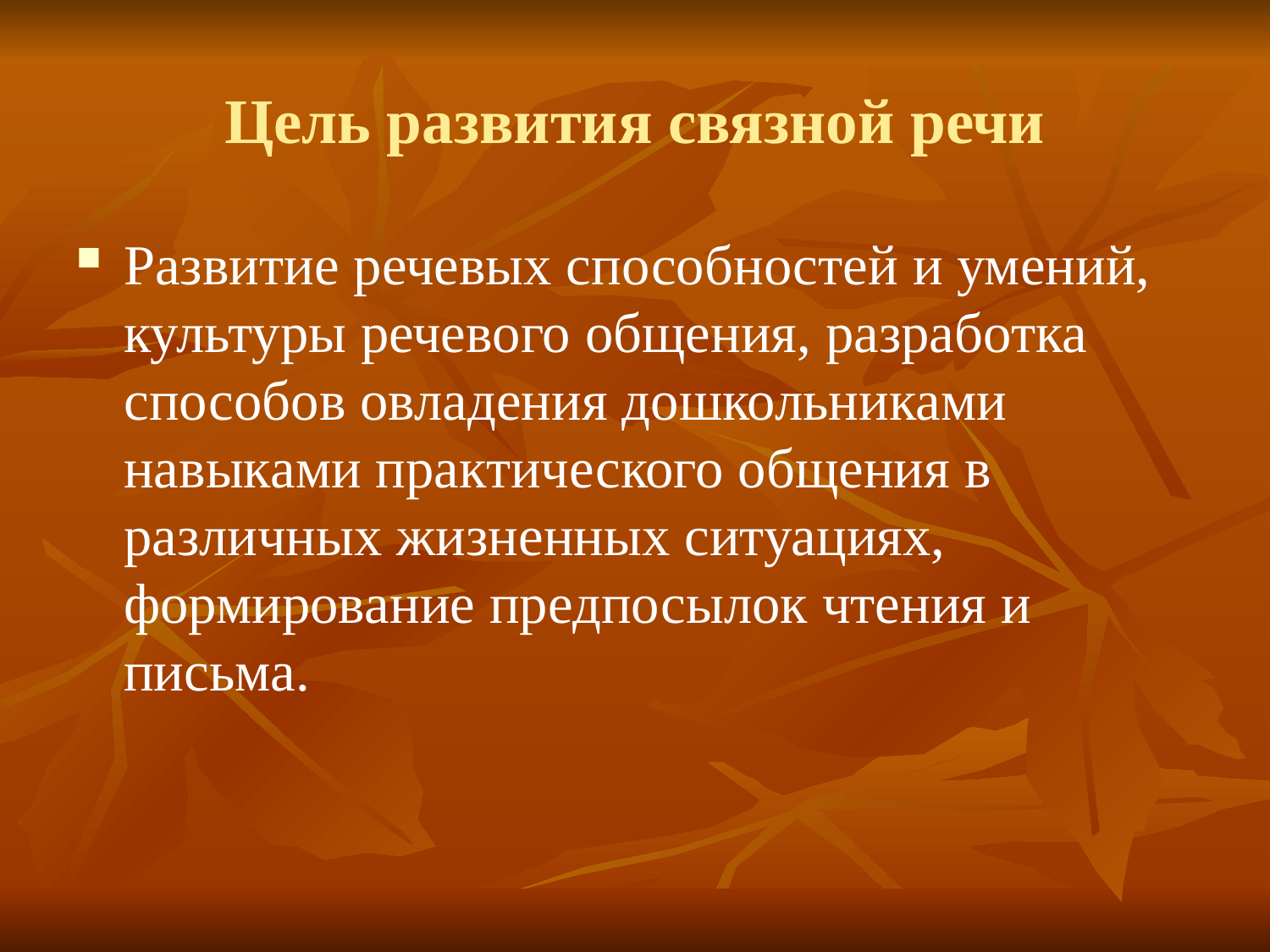

# Цель развития связной речи
Развитие речевых способностей и умений, культуры речевого общения, разработка способов овладения дошкольниками навыками практического общения в различных жизненных ситуациях, формирование предпосылок чтения и письма.